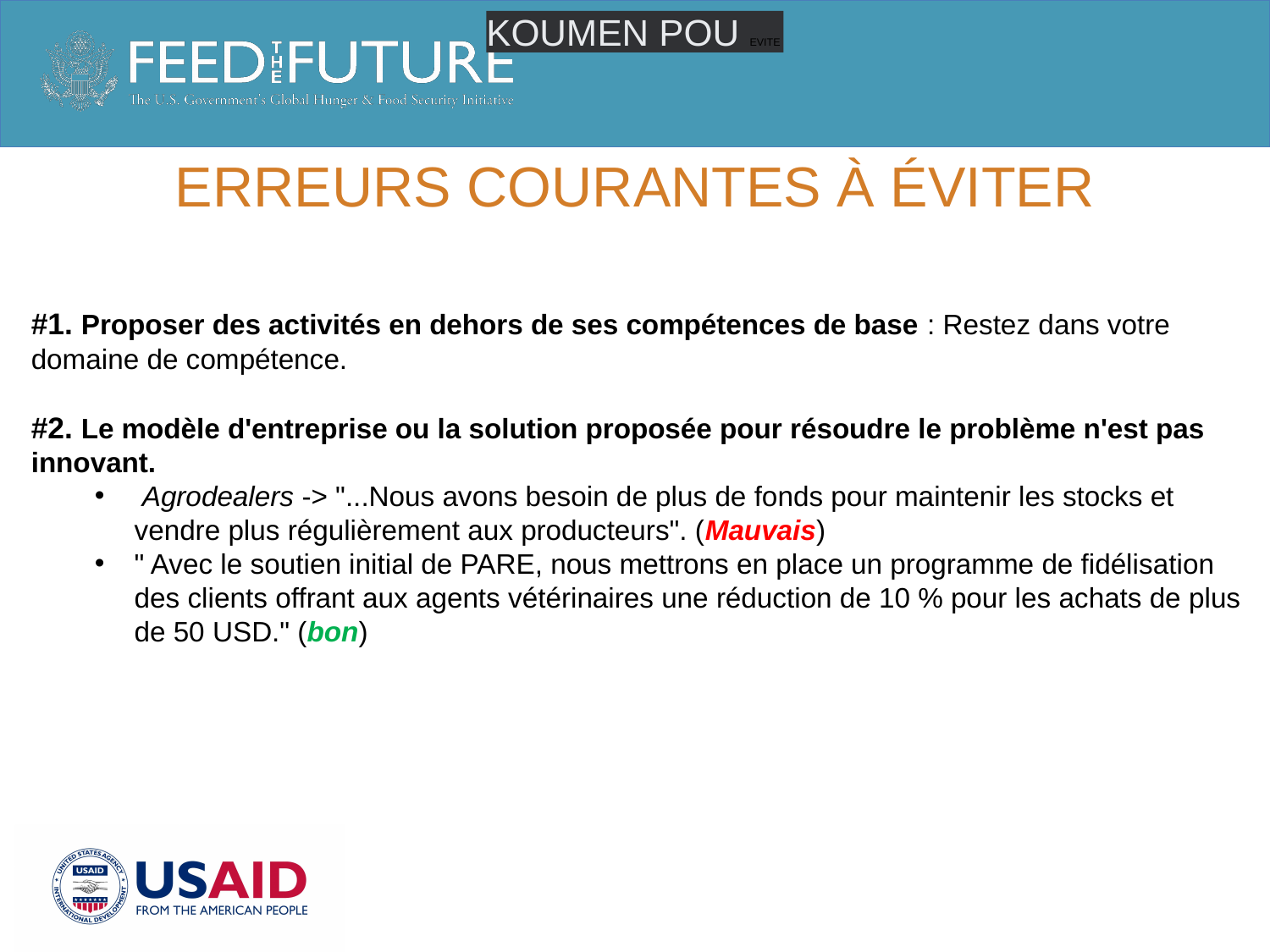

KOUMEN POU EVITE
# Erreurs courantes à éviter

#1. Proposer des activités en dehors de ses compétences de base : Restez dans votre domaine de compétence.

#2. Le modèle d'entreprise ou la solution proposée pour résoudre le problème n'est pas innovant.
 Agrodealers -> "...Nous avons besoin de plus de fonds pour maintenir les stocks et vendre plus régulièrement aux producteurs". (Mauvais)
" Avec le soutien initial de PARE, nous mettrons en place un programme de fidélisation des clients offrant aux agents vétérinaires une réduction de 10 % pour les achats de plus de 50 USD." (bon)